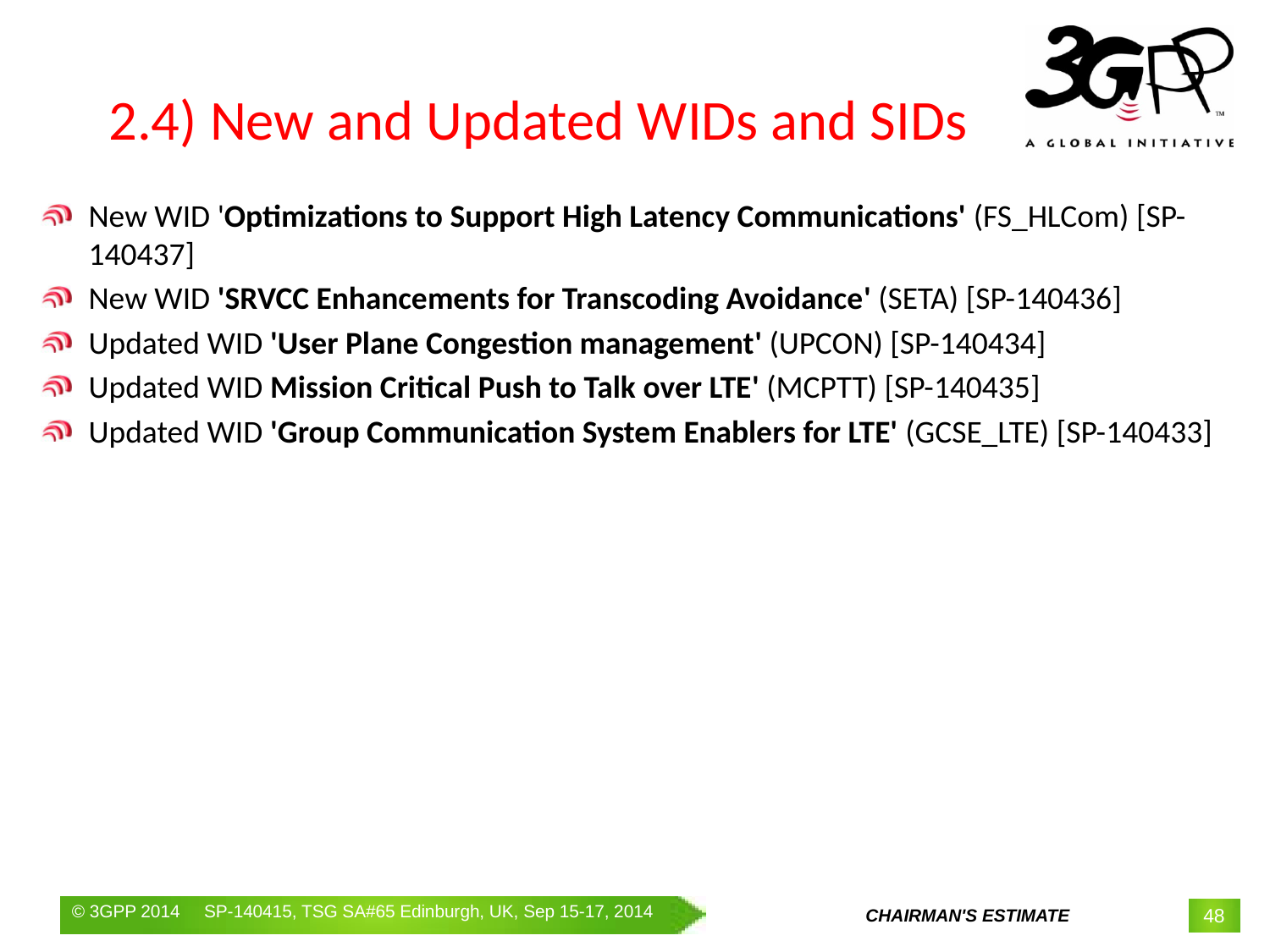

# 2.4) New and Updated WIDs and SIDs
New WID 'Optimizations to Support High Latency Communications' (FS_HLCom) [SP-140437]
New WID 'SRVCC Enhancements for Transcoding Avoidance' (SETA) [SP-140436]
Updated WID 'User Plane Congestion management' (UPCON) [SP-140434]
Updated WID Mission Critical Push to Talk over LTE' (MCPTT) [SP-140435]
Updated WID 'Group Communication System Enablers for LTE' (GCSE_LTE) [SP-140433]

CHAIRMAN'S ESTIMATE